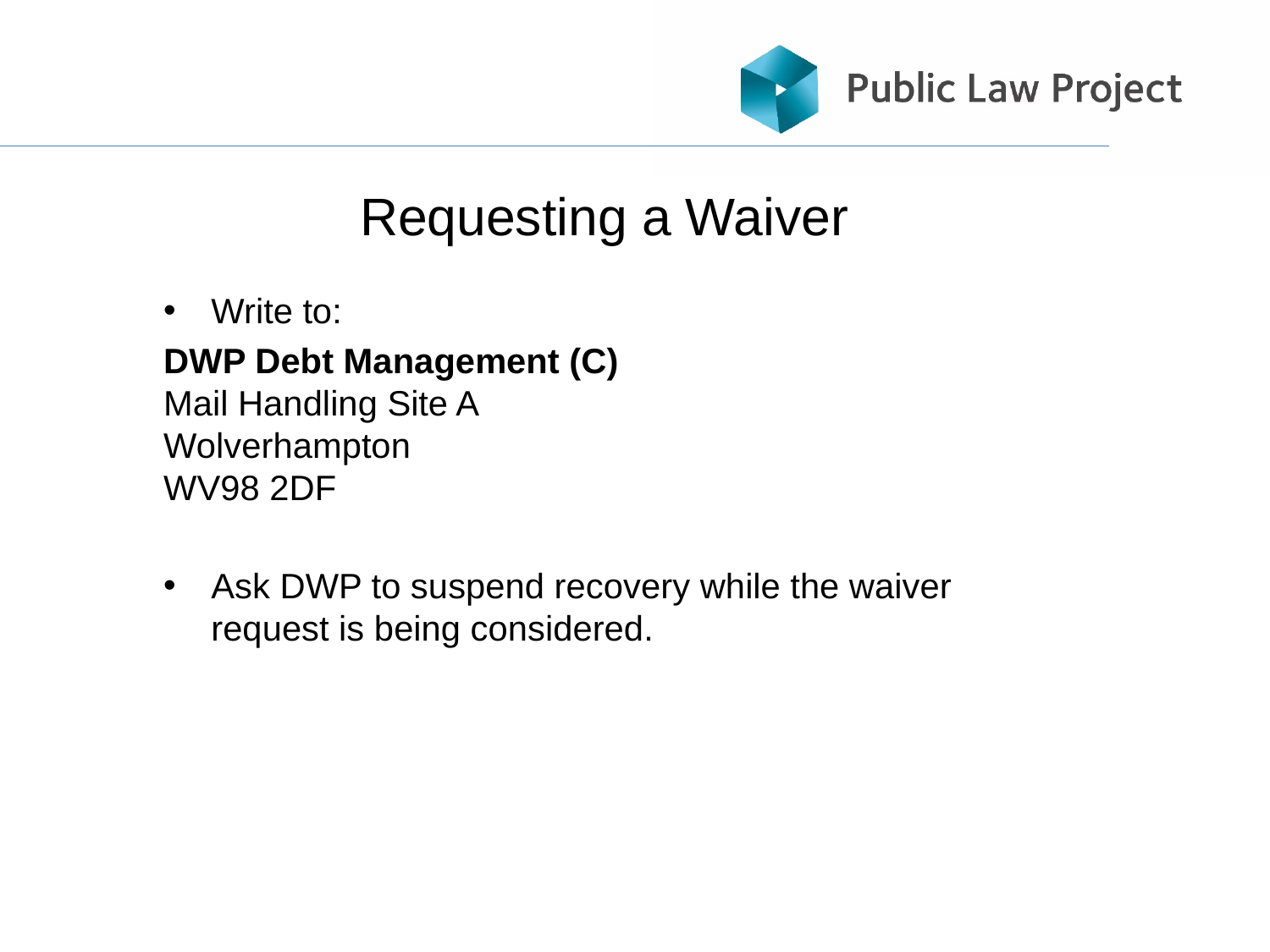

# Requesting a Waiver
Write to:
DWP Debt Management (C)
Mail Handling Site A
Wolverhampton
WV98 2DF

Ask DWP to suspend recovery while the waiver request is being considered.